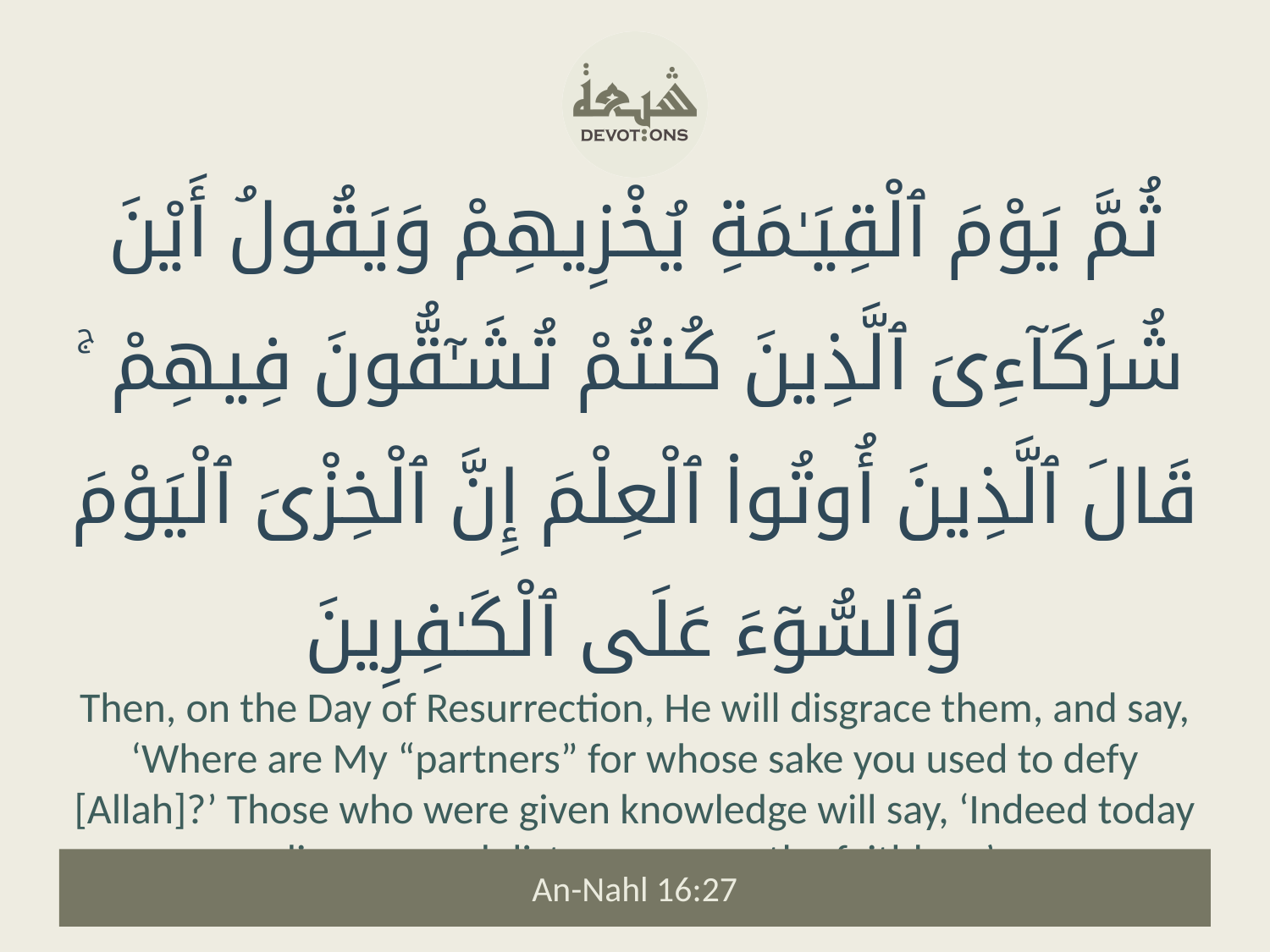

ثُمَّ يَوْمَ ٱلْقِيَـٰمَةِ يُخْزِيهِمْ وَيَقُولُ أَيْنَ شُرَكَآءِىَ ٱلَّذِينَ كُنتُمْ تُشَـٰٓقُّونَ فِيهِمْ ۚ قَالَ ٱلَّذِينَ أُوتُوا۟ ٱلْعِلْمَ إِنَّ ٱلْخِزْىَ ٱلْيَوْمَ وَٱلسُّوٓءَ عَلَى ٱلْكَـٰفِرِينَ
Then, on the Day of Resurrection, He will disgrace them, and say, ‘Where are My “partners” for whose sake you used to defy [Allah]?’ Those who were given knowledge will say, ‘Indeed today disgrace and distress pursue the faithless.’
An-Nahl 16:27